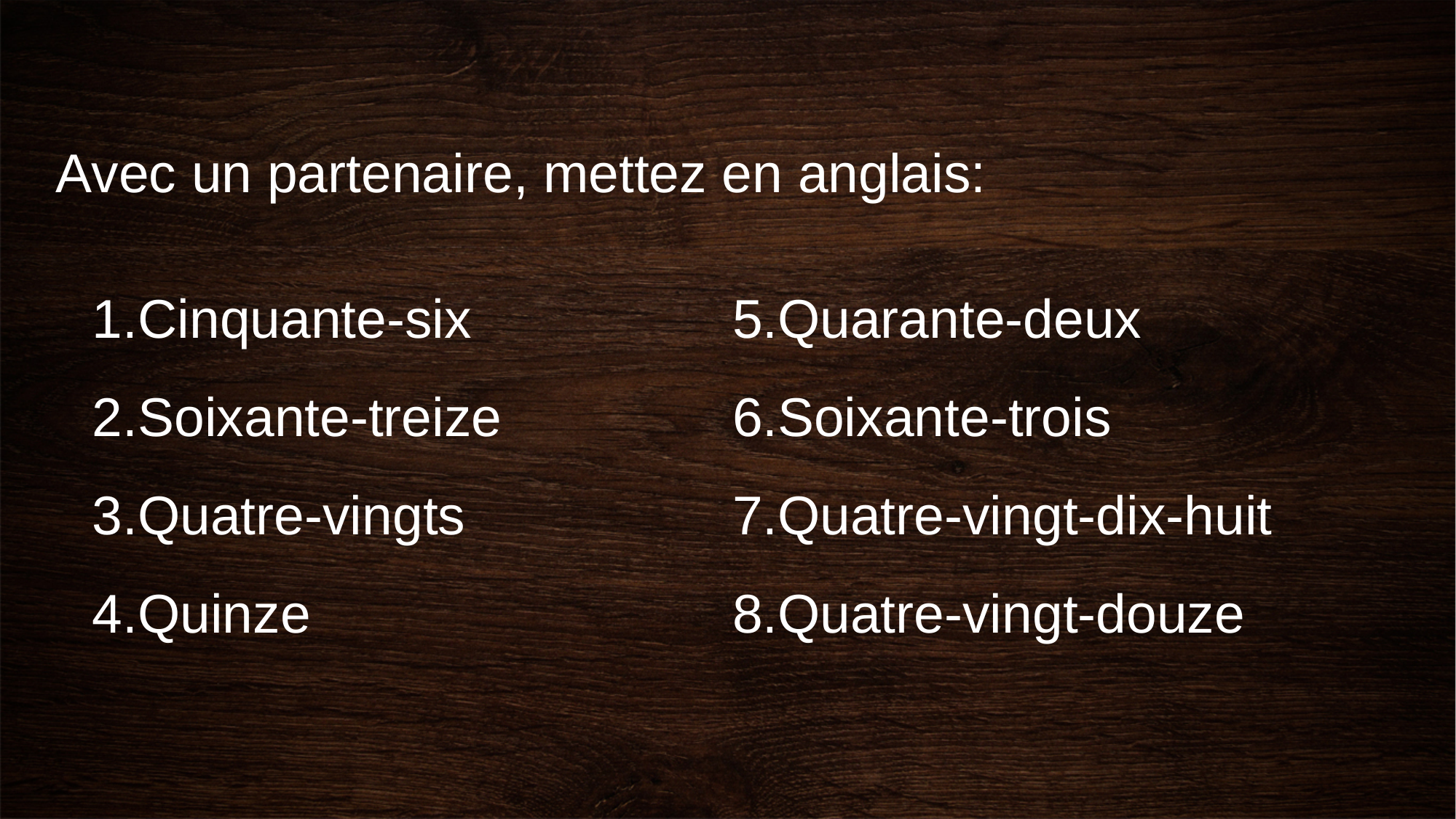

Avec un partenaire, mettez en anglais:
Cinquante-six
Soixante-treize
Quatre-vingts
Quinze

Quarante-deux
Soixante-trois
Quatre-vingt-dix-huit
Quatre-vingt-douze